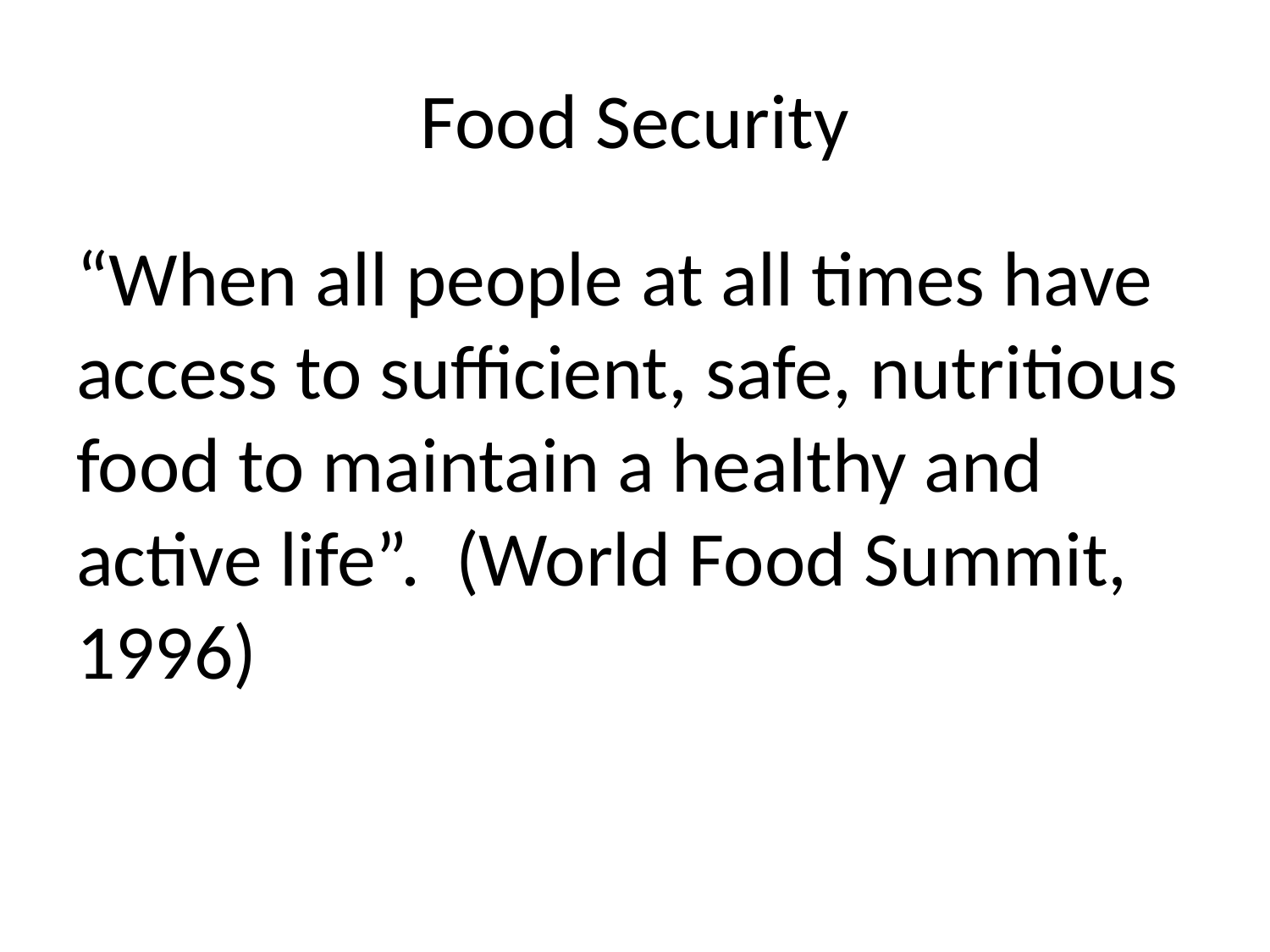

# Food Security
“When all people at all times have access to sufficient, safe, nutritious food to maintain a healthy and active life”.  (World Food Summit, 1996)